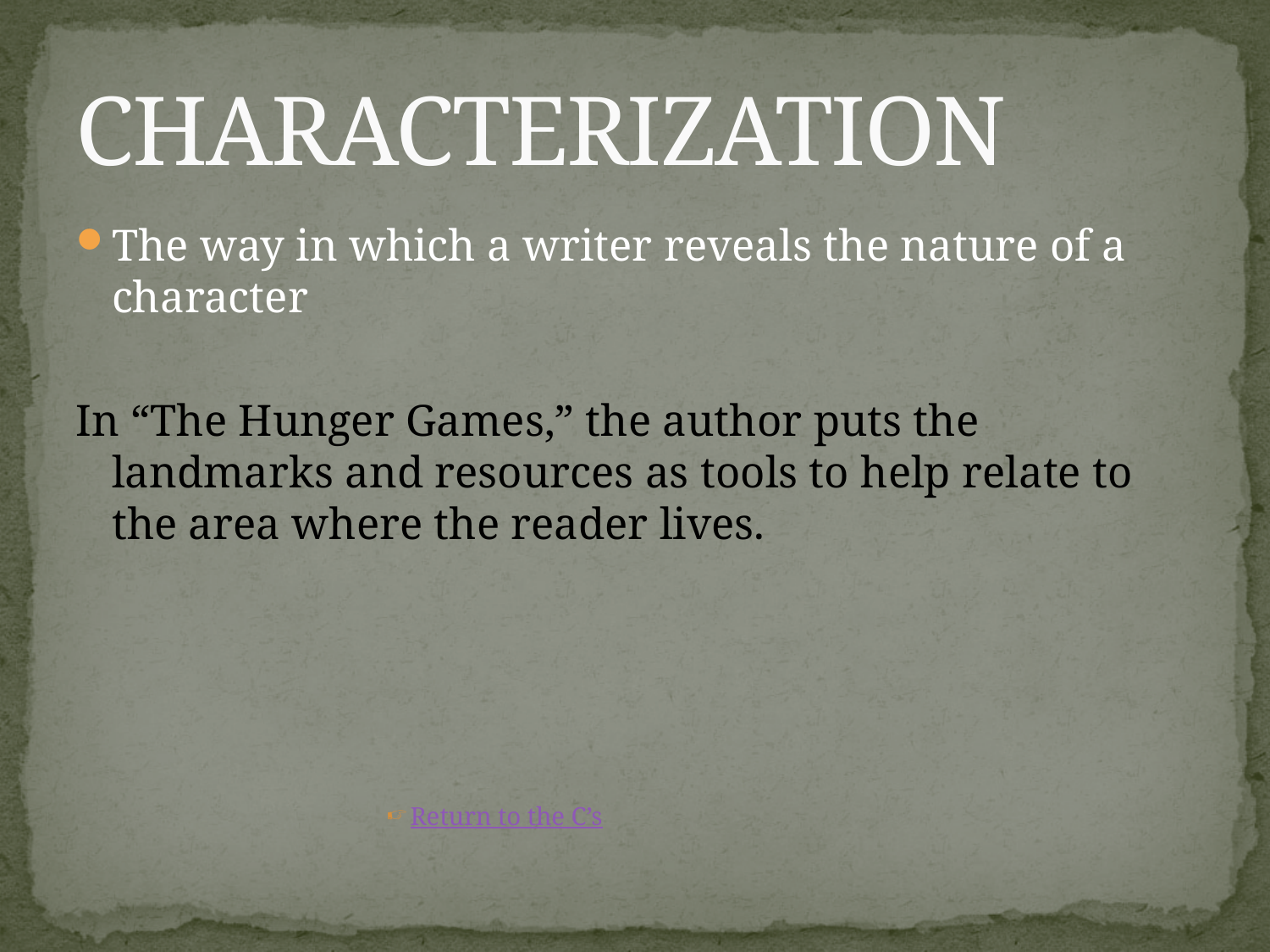

# CHARACTERIZATION
The way in which a writer reveals the nature of a character

In “The Hunger Games,” the author puts the landmarks and resources as tools to help relate to the area where the reader lives.

Return to the C’s